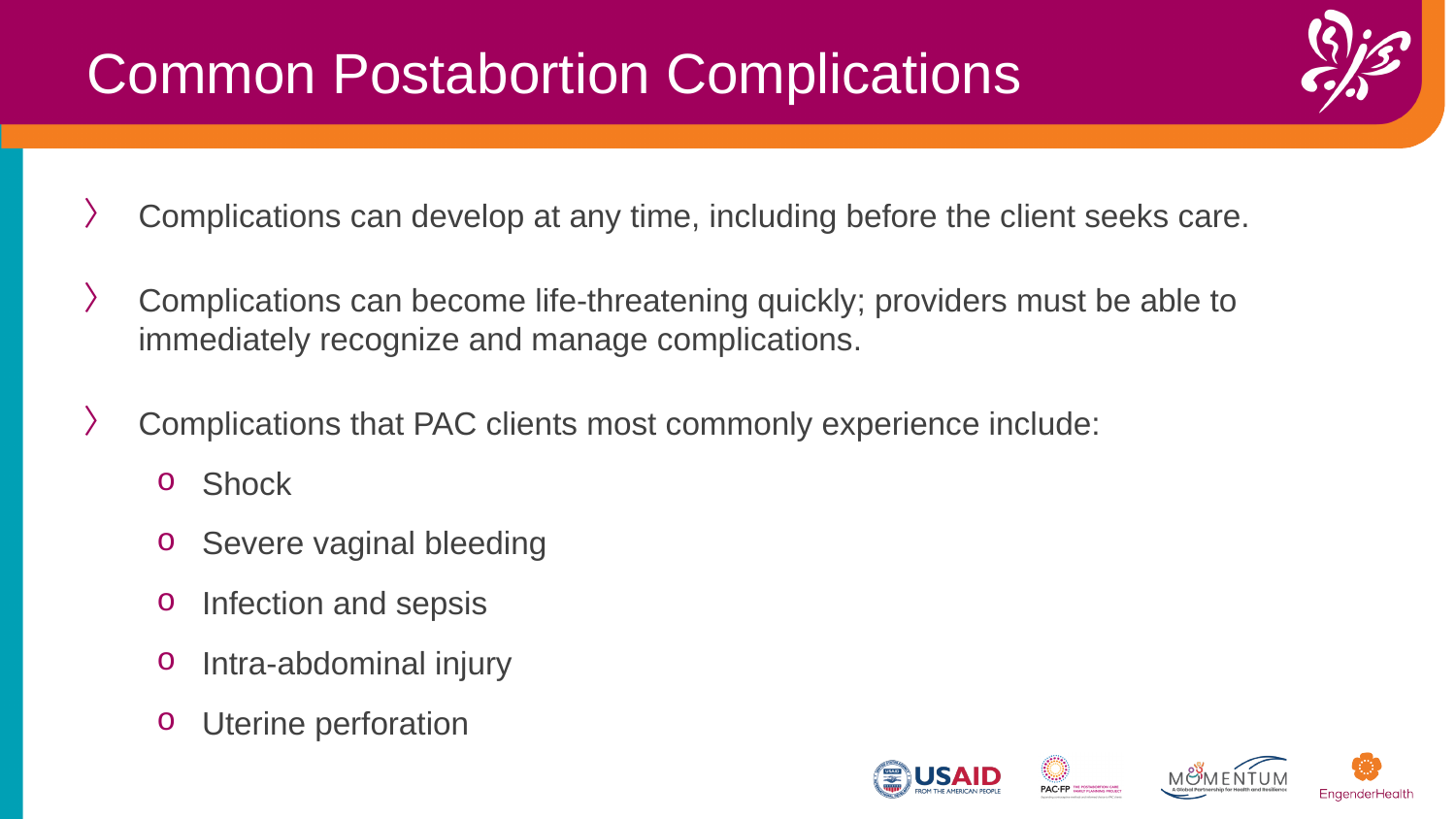

Common Postabortion Complications
Complications can develop at any time, including before the client seeks care.
Complications can become life-threatening quickly; providers must be able to immediately recognize and manage complications.
Complications that PAC clients most commonly experience include:
Shock
Severe vaginal bleeding
Infection and sepsis
Intra-abdominal injury
Uterine perforation